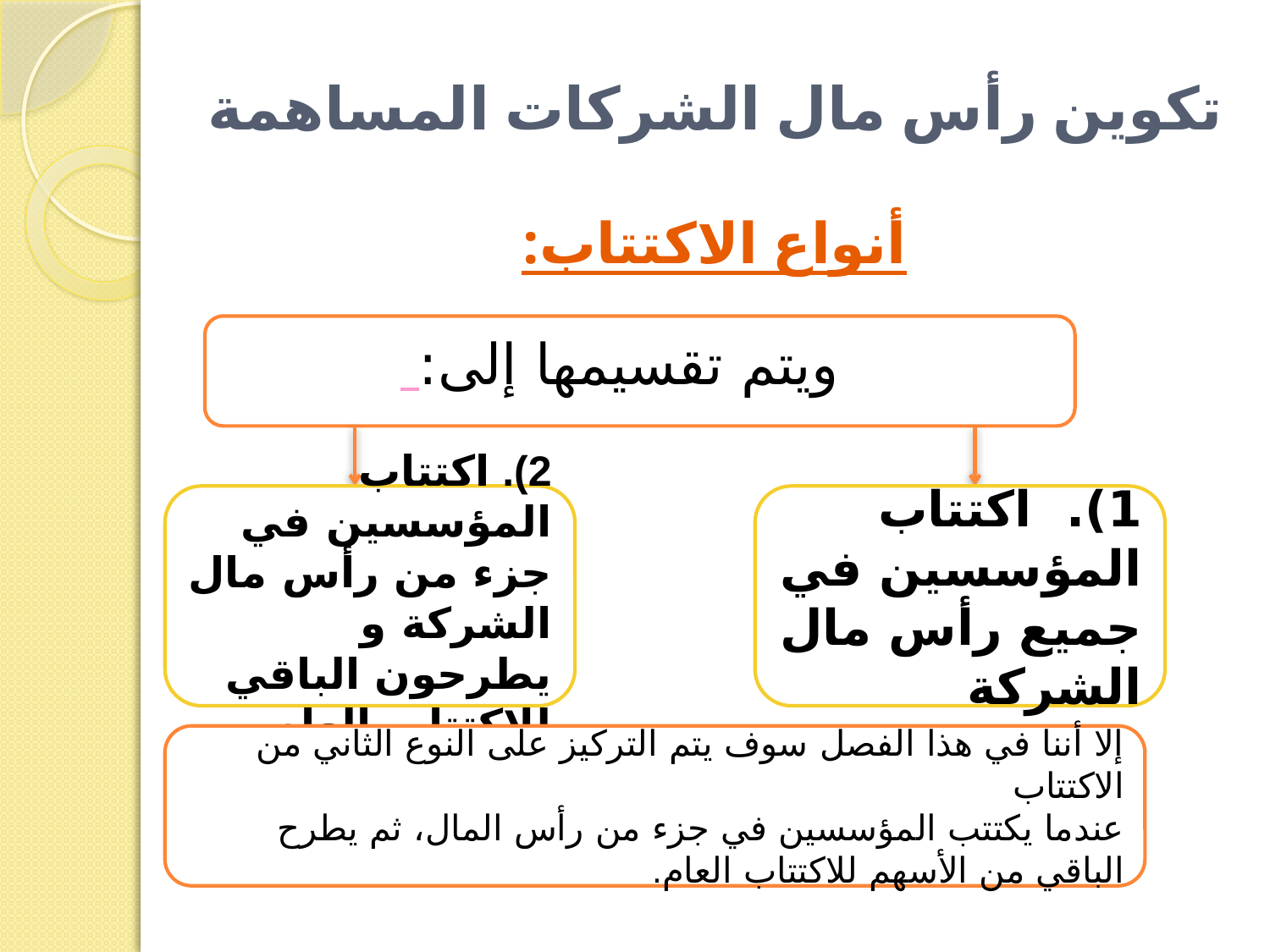

# تكوين رأس مال الشركات المساهمة
أنواع الاكتتاب:

ويتم تقسيمها إلى:
2). اكتتاب المؤسسين في جزء من رأس مال الشركة و يطرحون الباقي للاكتتاب العام
1).  اكتتاب المؤسسين في جميع رأس مال الشركة
إلا أننا في هذا الفصل سوف يتم التركيز على النوع الثاني من الاكتتاب
عندما يكتتب المؤسسين في جزء من رأس المال، ثم يطرح الباقي من الأسهم للاكتتاب العام.